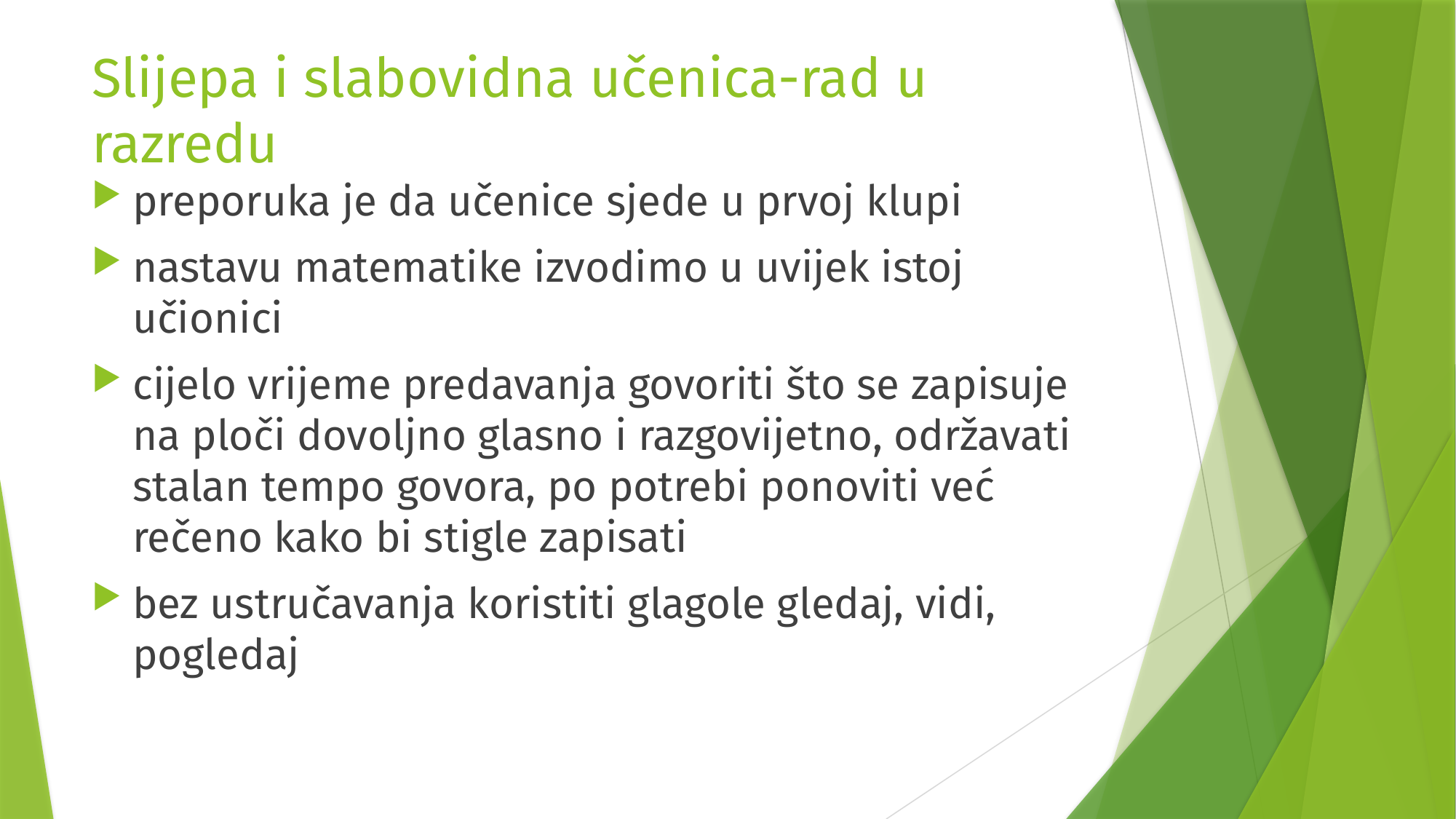

# Slijepa i slabovidna učenica-rad u razredu
preporuka je da učenice sjede u prvoj klupi
nastavu matematike izvodimo u uvijek istoj učionici
cijelo vrijeme predavanja govoriti što se zapisuje na ploči dovoljno glasno i razgovijetno, održavati stalan tempo govora, po potrebi ponoviti već rečeno kako bi stigle zapisati
bez ustručavanja koristiti glagole gledaj, vidi, pogledaj